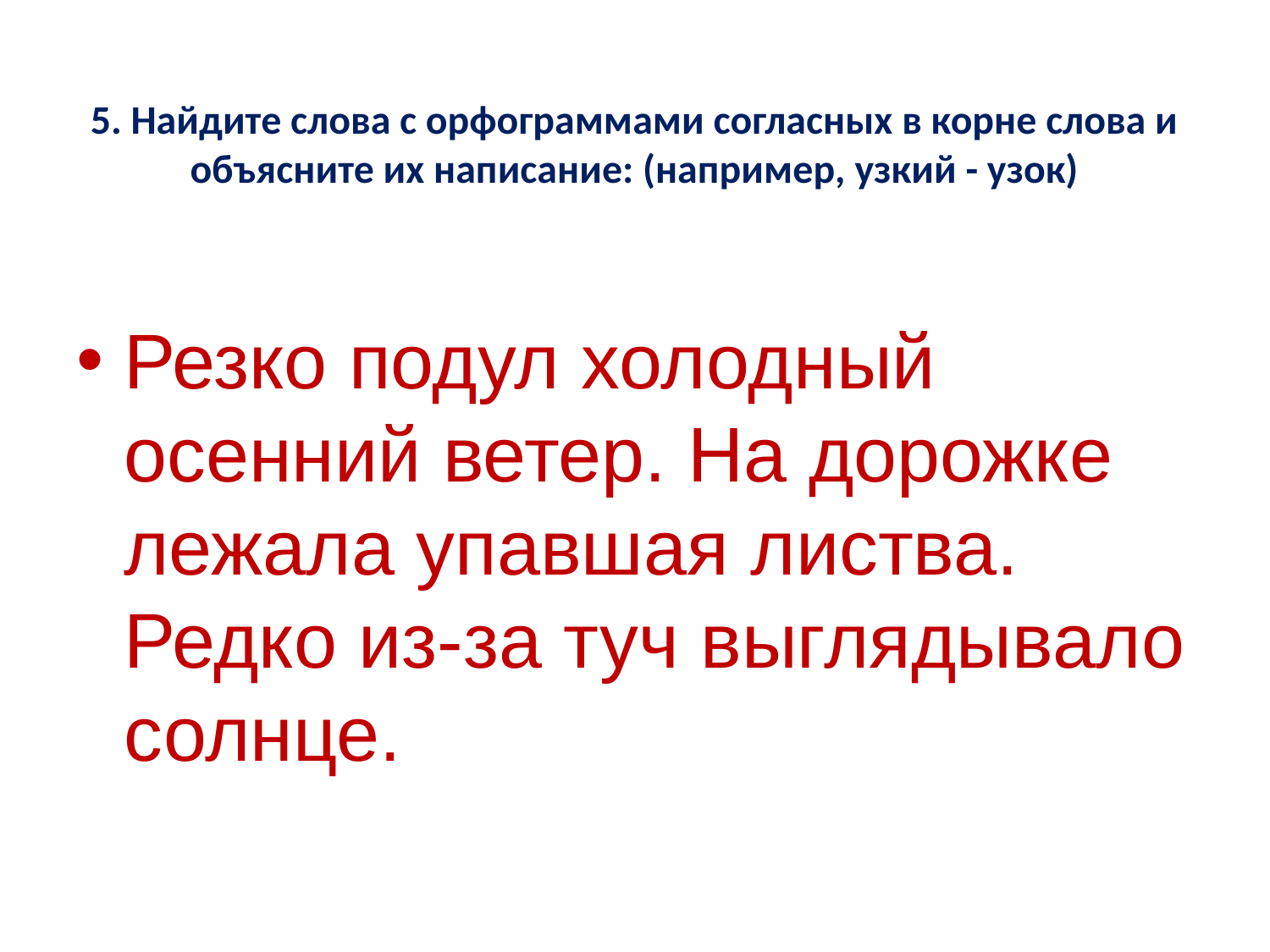

# 5. Найдите слова с орфограммами согласных в корне слова и объясните их написание: (например, узкий - узок)

Резко подул холодный осенний ветер. На дорожке лежала упавшая листва. Редко из-за туч выглядывало солнце.